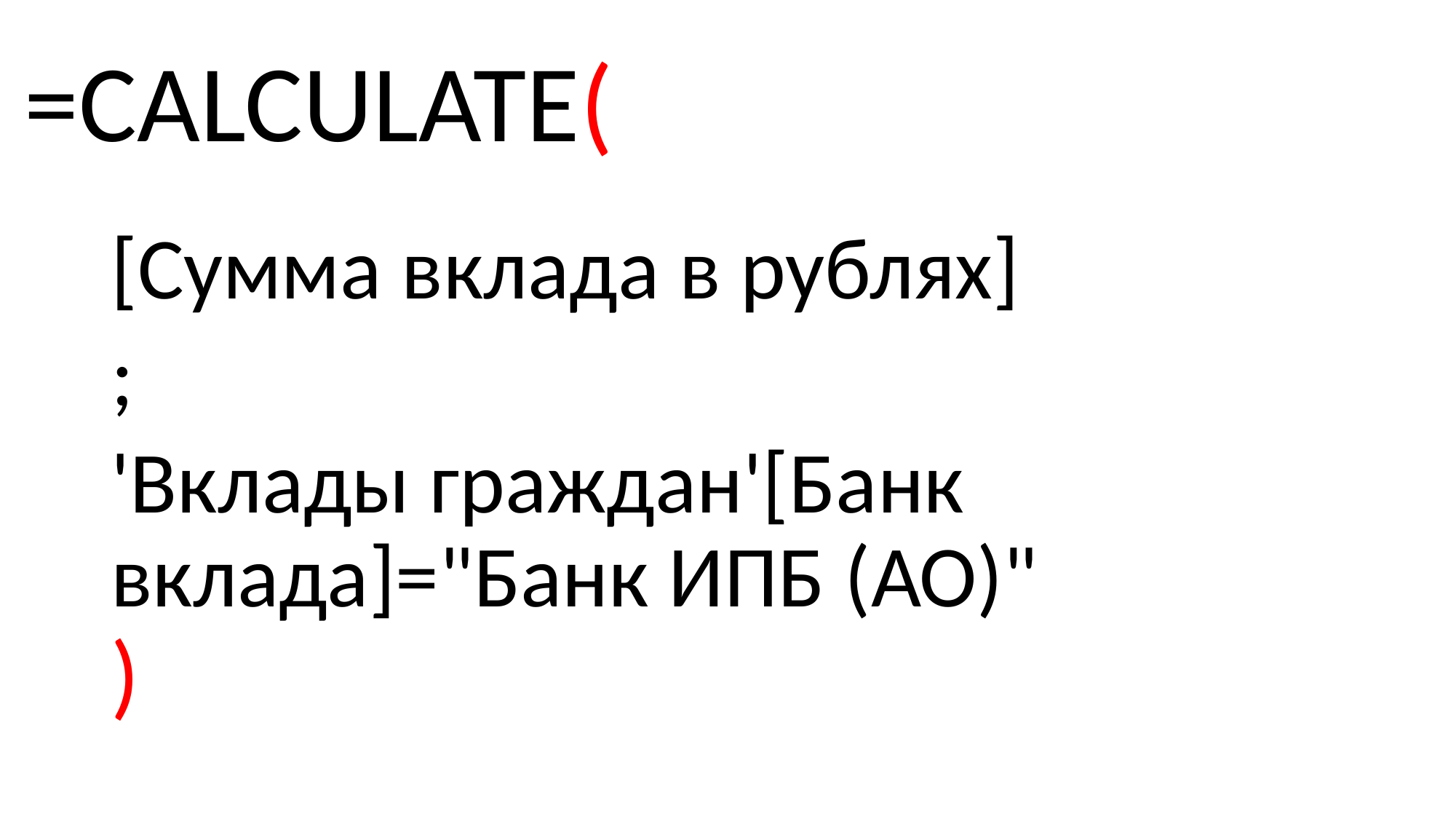

# =CALCULATE(
[Сумма вклада в рублях]
;
'Вклады граждан'[Банк вклада]="Банк ИПБ (АО)"
)